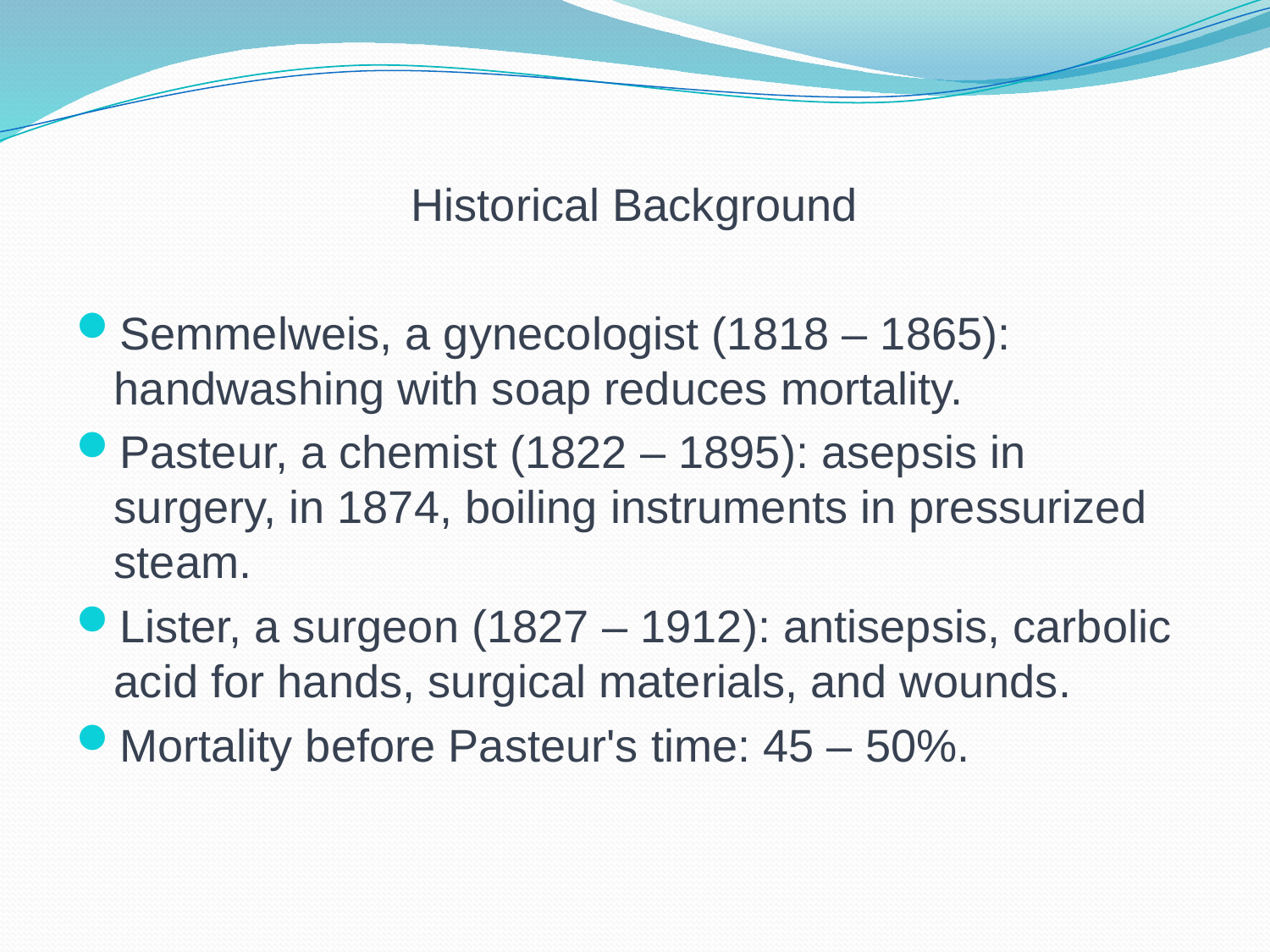

#
Historical Background

Semmelweis, a gynecologist (1818 – 1865): handwashing with soap reduces mortality.
Pasteur, a chemist (1822 – 1895): asepsis in surgery, in 1874, boiling instruments in pressurized steam.
Lister, a surgeon (1827 – 1912): antisepsis, carbolic acid for hands, surgical materials, and wounds.
Mortality before Pasteur's time: 45 – 50%.